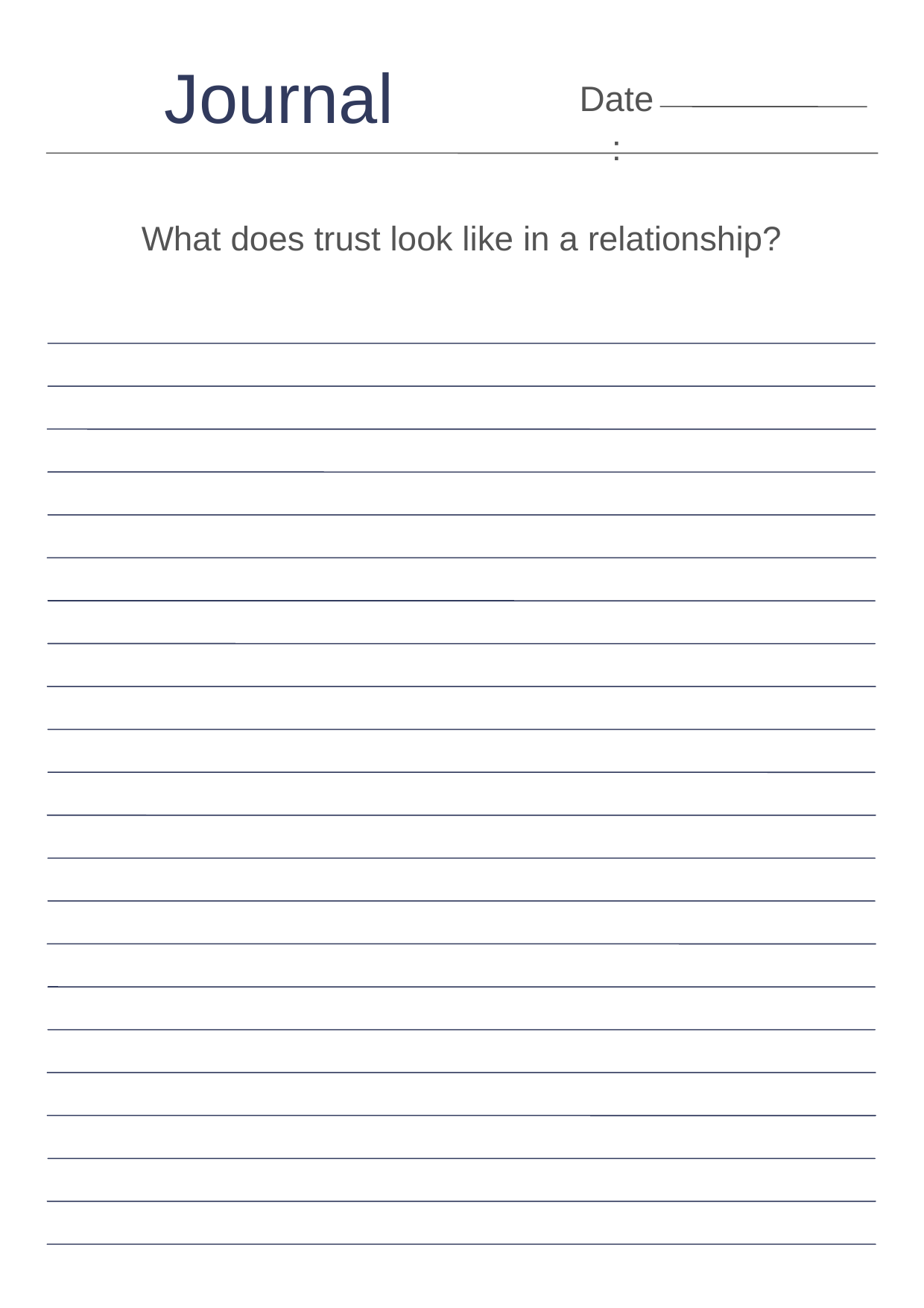

Journal
Date:

What does trust look like in a relationship?